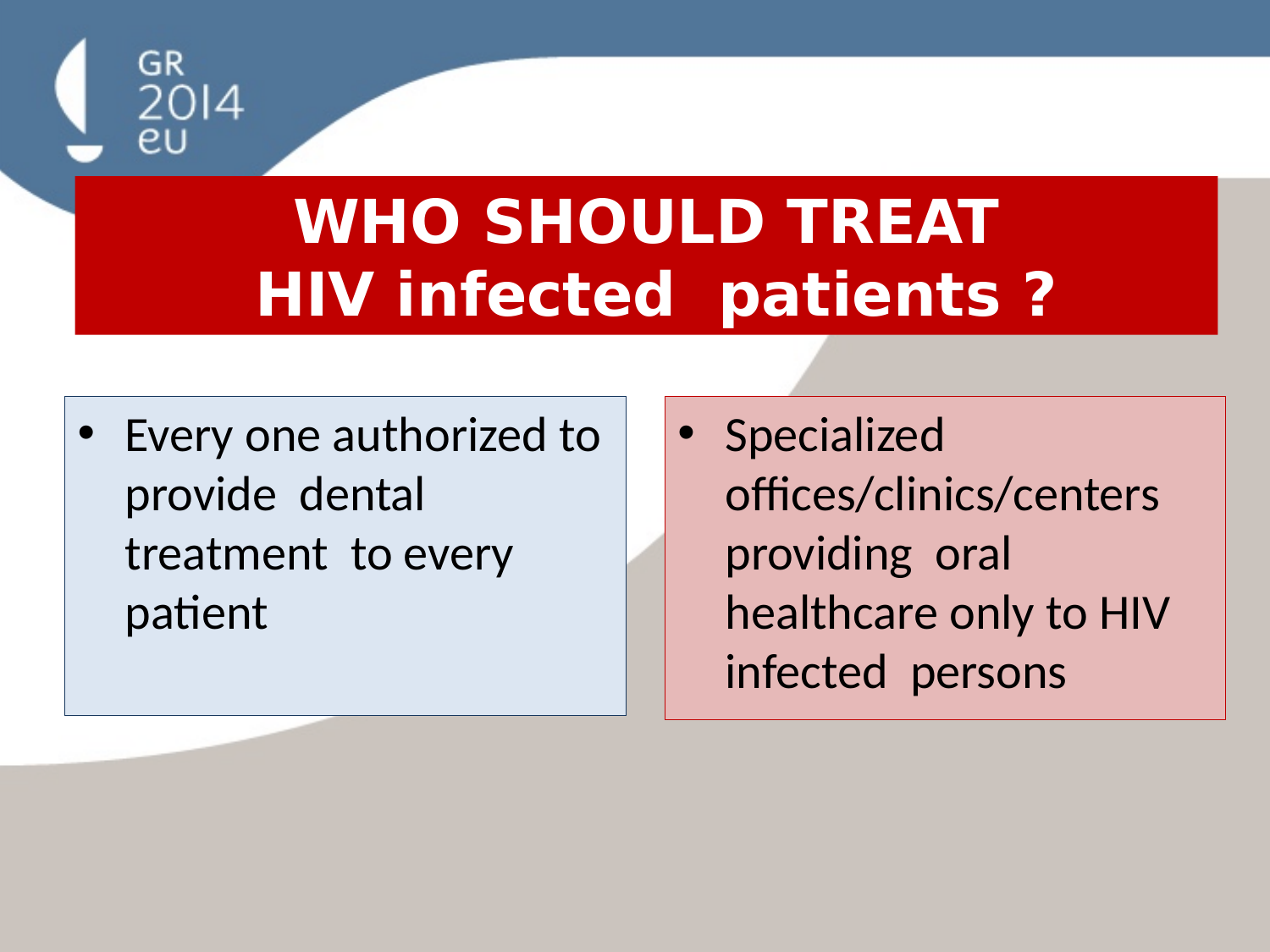

# WHO SHOULD TREAT HIV infected  patients ?
Every one authorized to  provide  dental treatment  to every patient

Specialized  offices/clinics/centers providing  oral healthcare only to HIV infected  persons